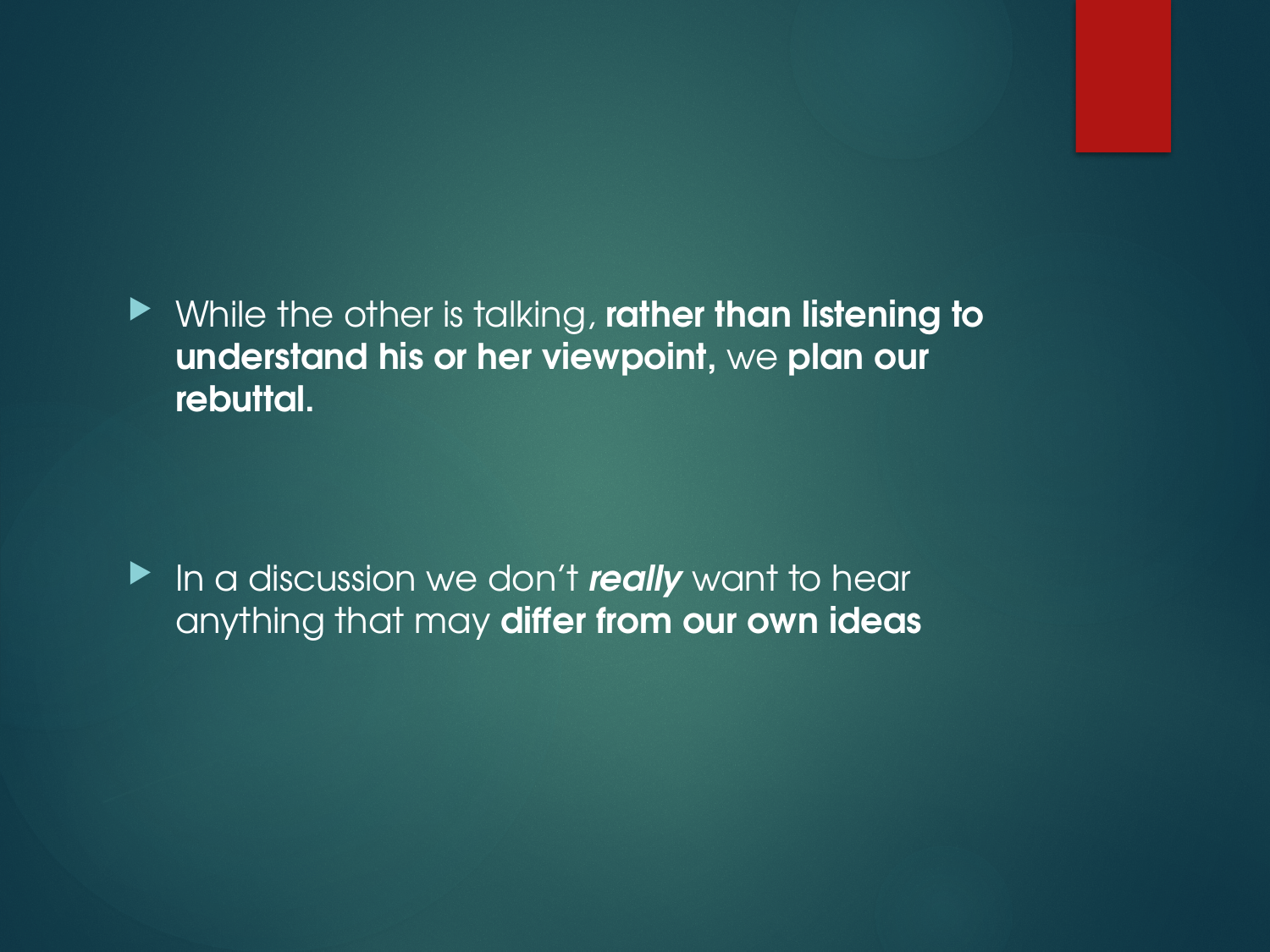

#
While the other is talking, rather than listening to understand his or her viewpoint, we plan our rebuttal.

In a discussion we don’t really want to hear anything that may differ from our own ideas